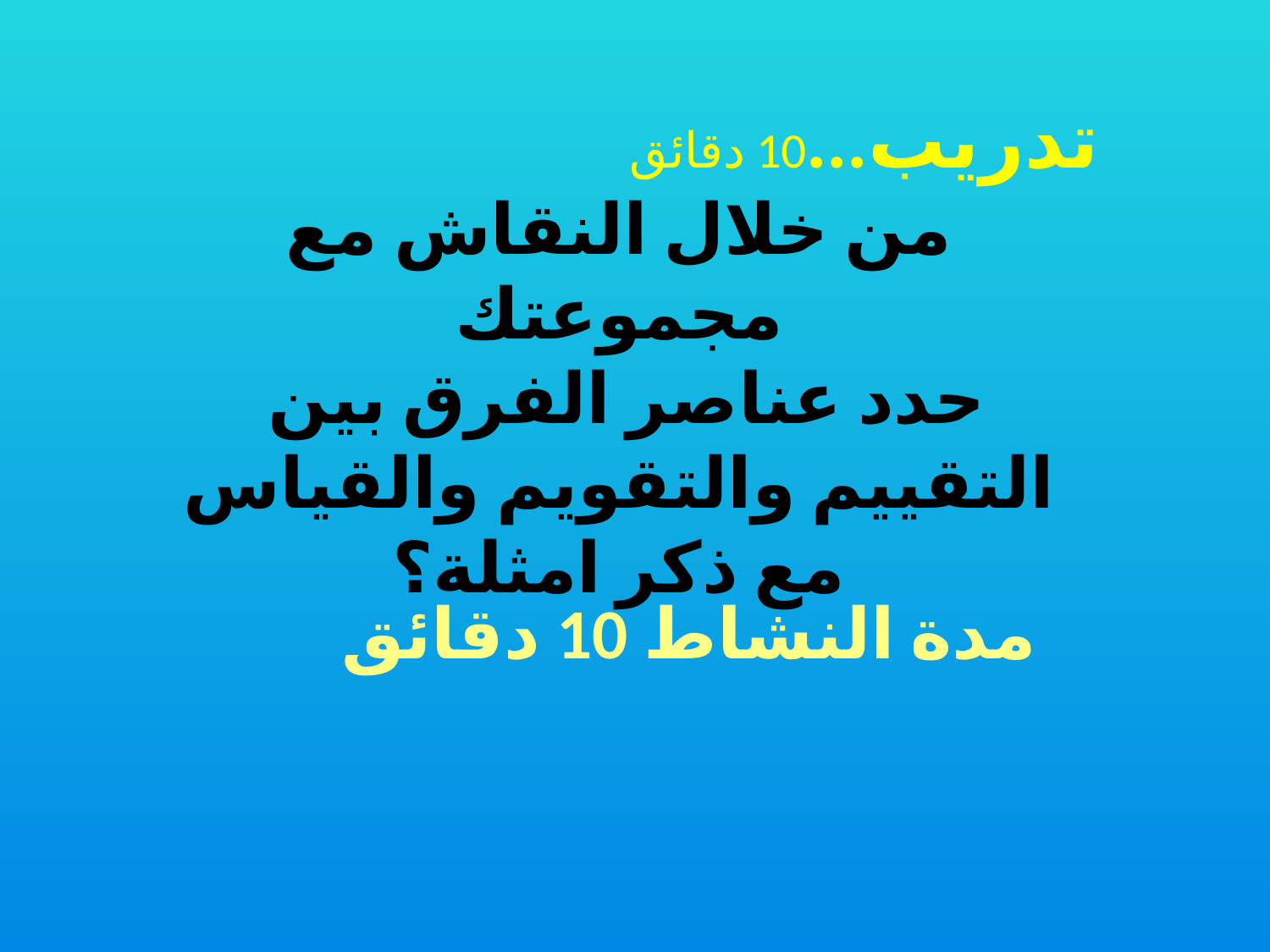

تدريب...10 دقائق
من خلال النقاش مع مجموعتك
 حدد عناصر الفرق بين التقييم والتقويم والقياس مع ذكر امثلة؟

مدة النشاط 10 دقائق